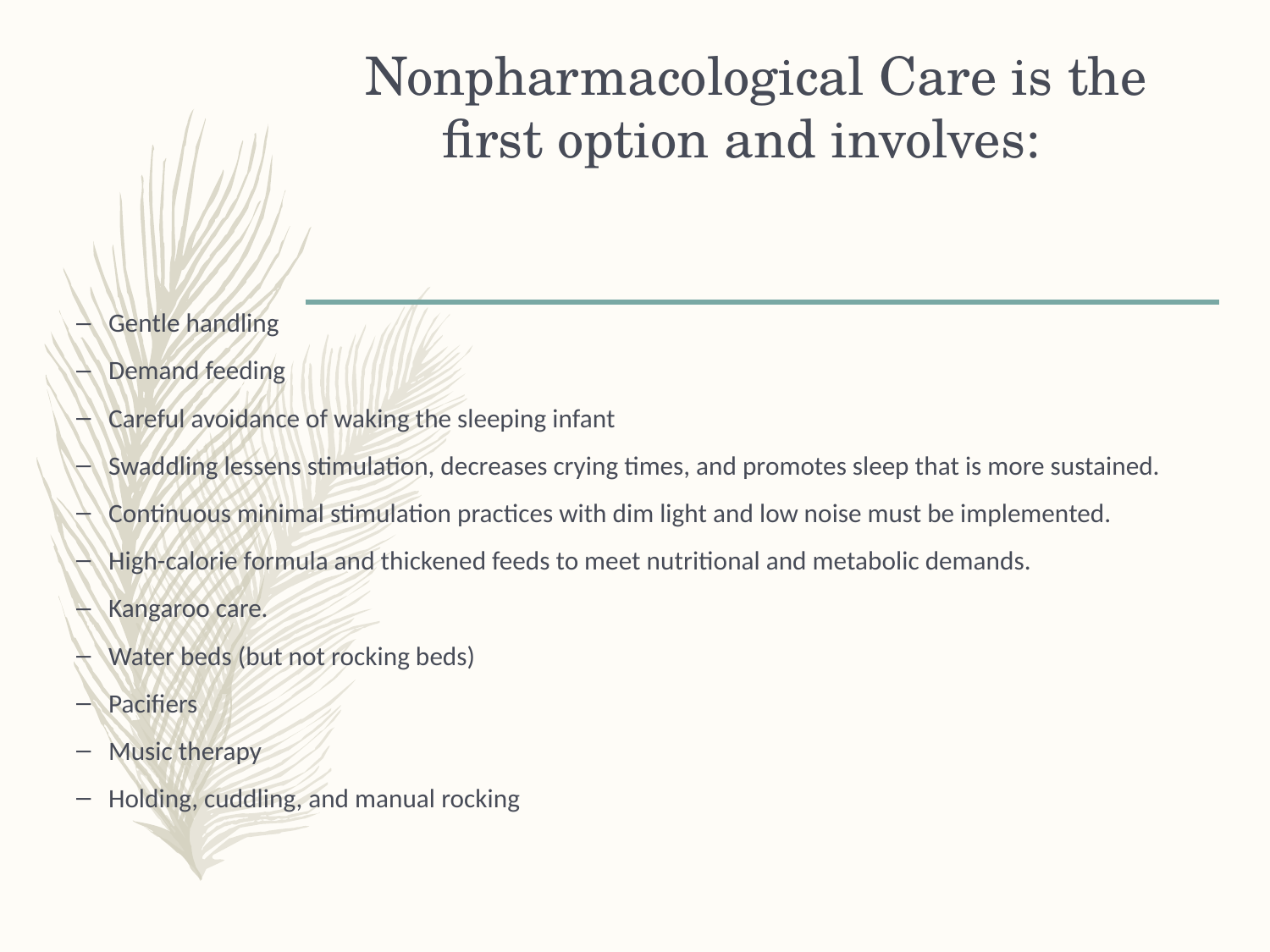

# Nonpharmacological Care is the first option and involves:
Gentle handling
Demand feeding
Careful avoidance of waking the sleeping infant
Swaddling lessens stimulation, decreases crying times, and promotes sleep that is more sustained.
Continuous minimal stimulation practices with dim light and low noise must be implemented.
High-calorie formula and thickened feeds to meet nutritional and metabolic demands.
Kangaroo care.
Water beds (but not rocking beds)
Pacifiers
Music therapy
Holding, cuddling, and manual rocking